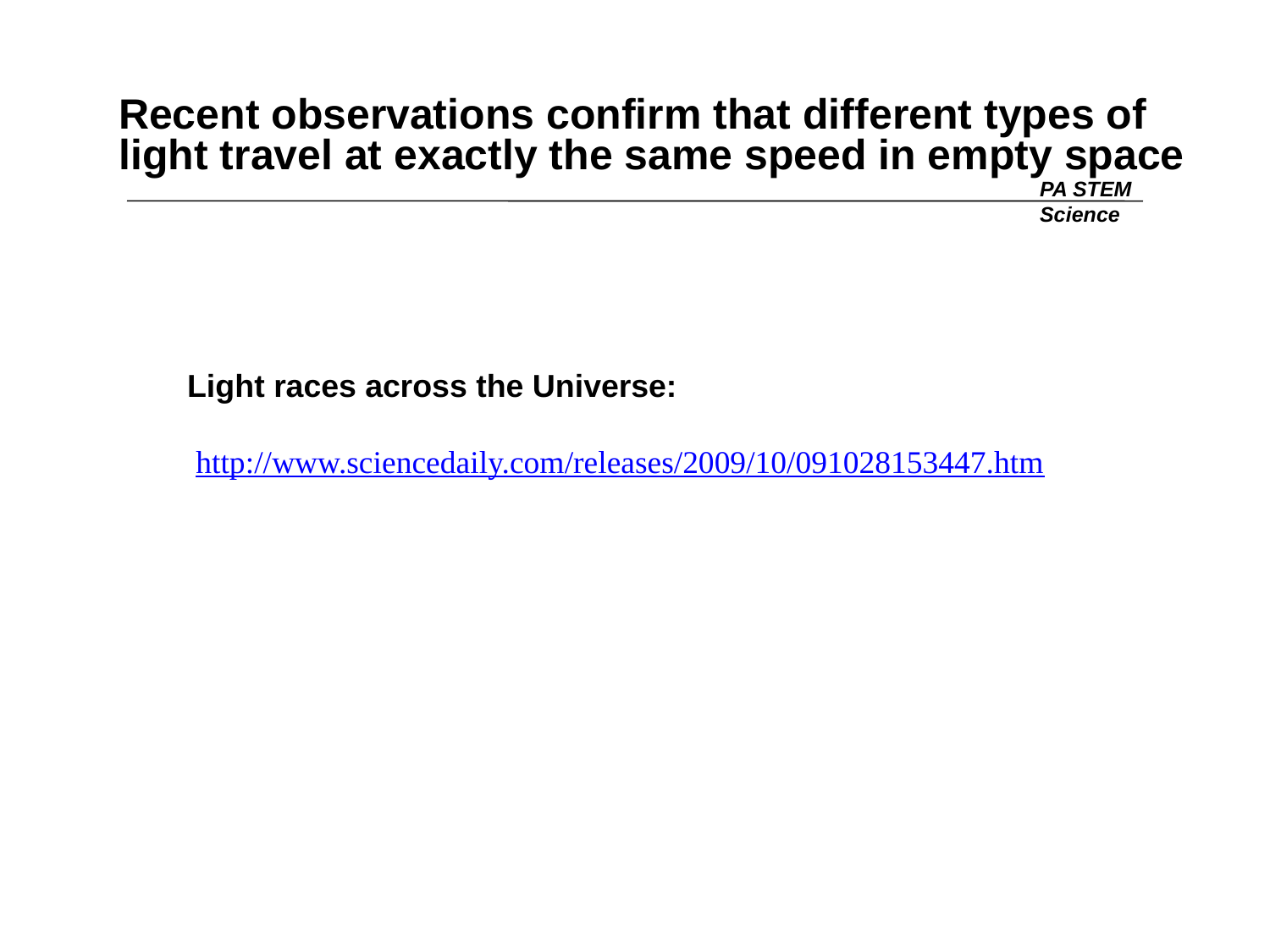

# Recent observations confirm that different types of light travel at exactly the same speed in empty space
PA STEM
Science

Light races across the Universe:

 http://www.sciencedaily.com/releases/2009/10/091028153447.htm